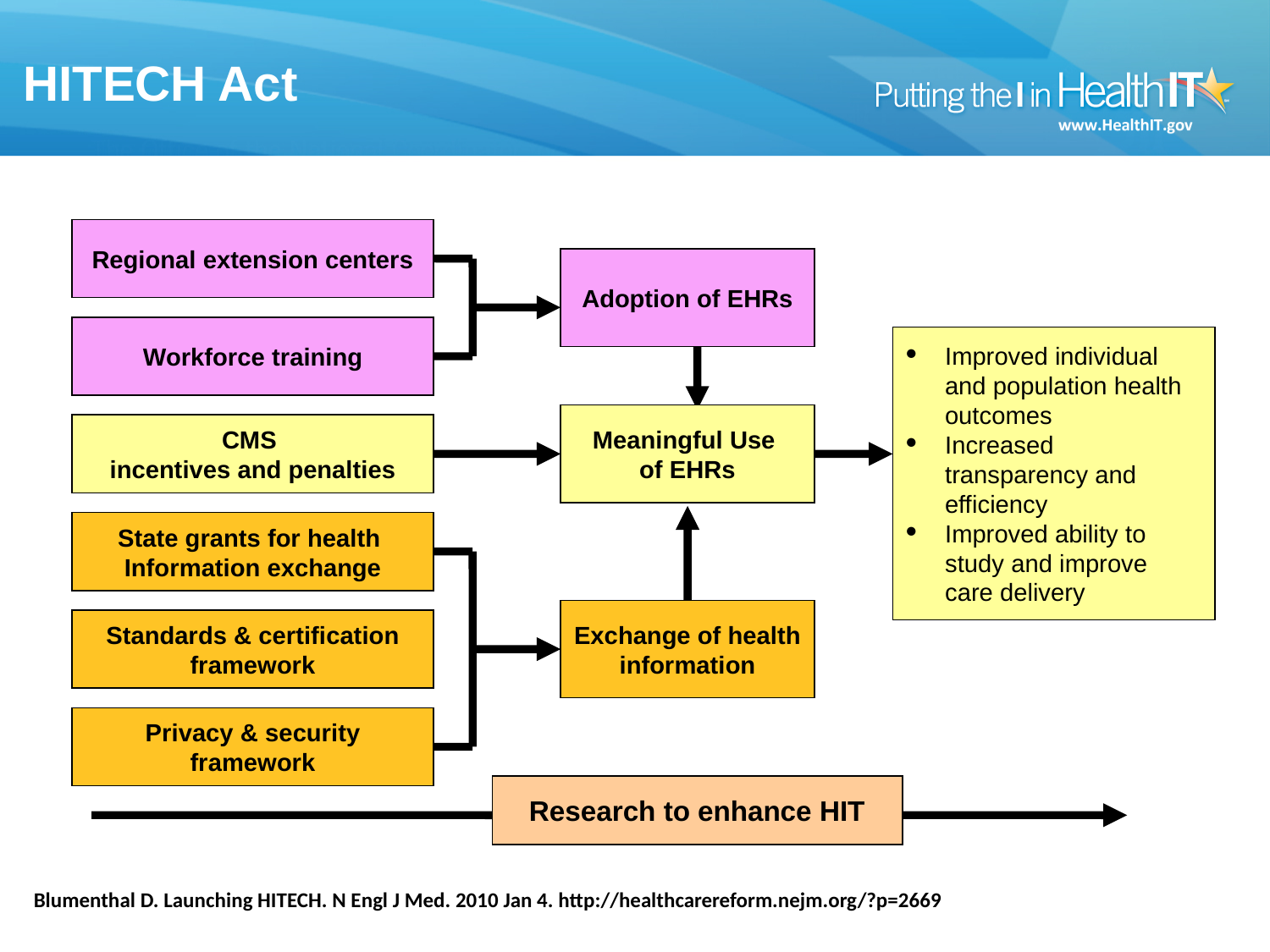

# HITECH Act
Regional extension centers
Adoption of EHRs

Workforce training
Improved individual and population health outcomes
Increased transparency and efficiency
Improved ability to study and improve care delivery

Meaningful Use
of EHRs
CMS
incentives and penalties

State grants for health
Information exchange

Exchange of health
information
Standards & certification
framework

Privacy & security
framework

Research to enhance HIT

Blumenthal D. Launching HITECH. N Engl J Med. 2010 Jan 4. http://healthcarereform.nejm.org/?p=2669